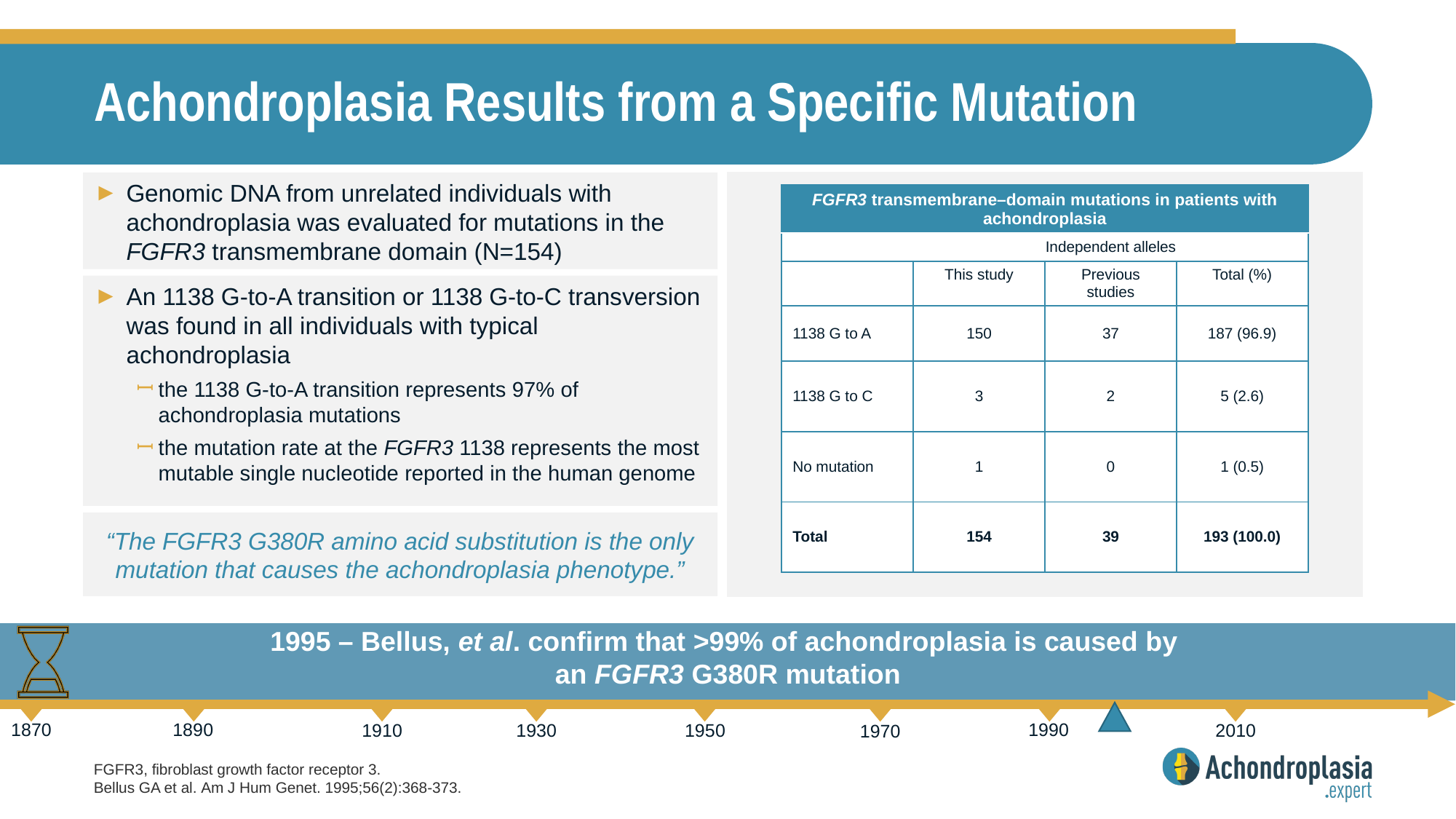

# Achondroplasia Results from a Specific Mutation

Genomic DNA from unrelated individuals with achondroplasia was evaluated for mutations in the FGFR3 transmembrane domain (N=154)

| FGFR3 transmembrane–domain mutations in patients with achondroplasia |  |  |  |
| --- | --- | --- | --- |
|  | Independent alleles |  |  |
|  | This study | Previous studies | Total (%) |
| 1138 G to A | 150 | 37 | 187 (96.9) |
| 1138 G to C | 3 | 2 | 5 (2.6) |
| No mutation | 1 | 0 | 1 (0.5) |
| Total | 154 | 39 | 193 (100.0) |
An 1138 G-to-A transition or 1138 G-to-C transversion was found in all individuals with typical achondroplasia
the 1138 G-to-A transition represents 97% of achondroplasia mutations
the muta­tion rate at the FGFR3 1138 represents the most mutable single nu­cleotide reported in the human genome

“The FGFR3 G380R amino acid substitution is the only mutation that causes the achondroplasia phenotype.”
1995 – Bellus, et al. confirm that >99% of achondroplasia is caused by
an FGFR3 G380R mutation

FGFR3, fibroblast growth factor receptor 3.
Bellus GA et al. Am J Hum Genet. 1995;56(2):368-373.